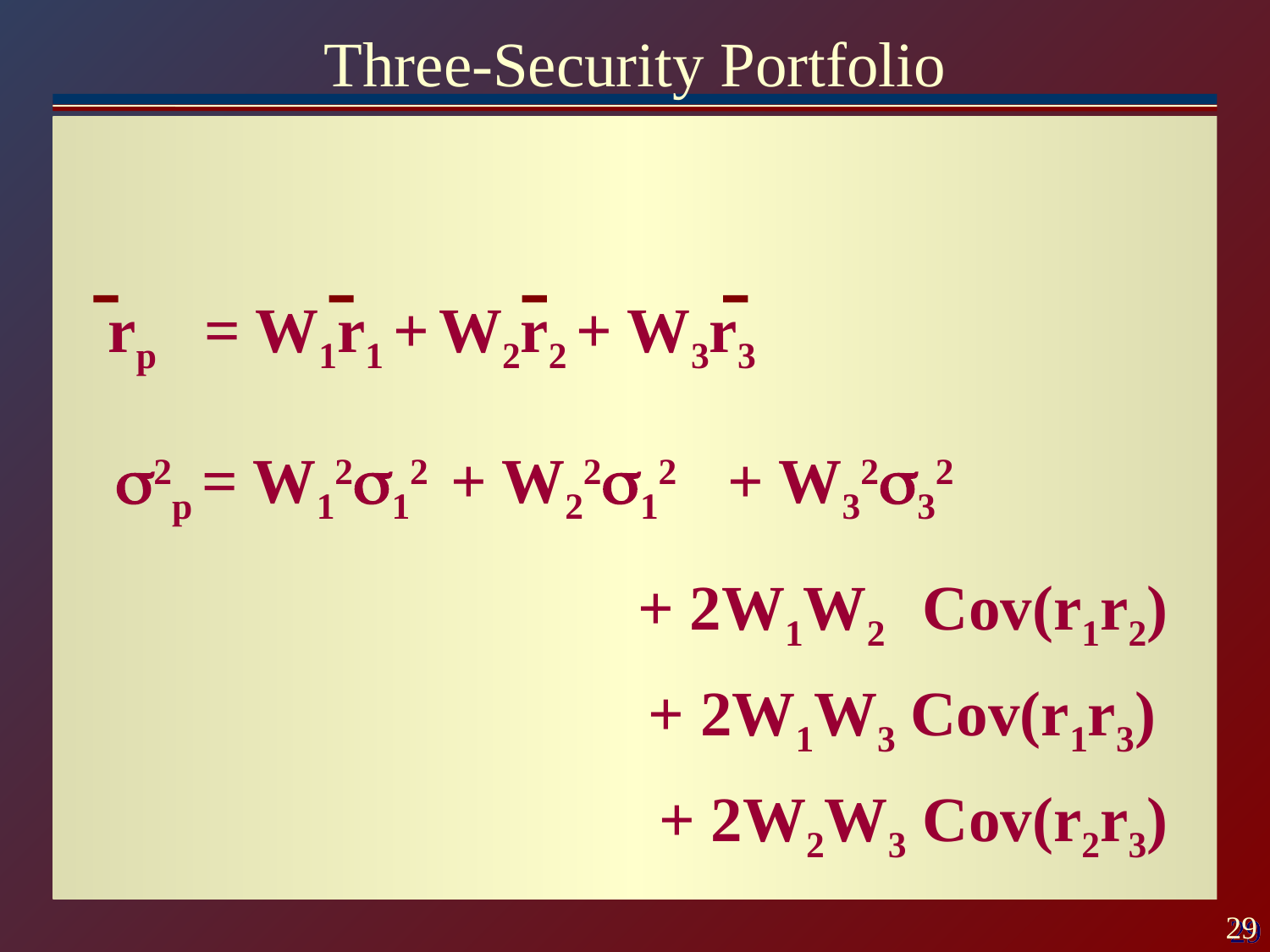

# Three-Security Portfolio
rp   = W1r1 + W2r2 + W3r3

σ2p = W12σ12
+ W22σ12
+ W32σ32

+ 2W1W2
 Cov(r1r2)
+ 2W1W3
 Cov(r1r3)
+ 2W2W3
 Cov(r2r3)